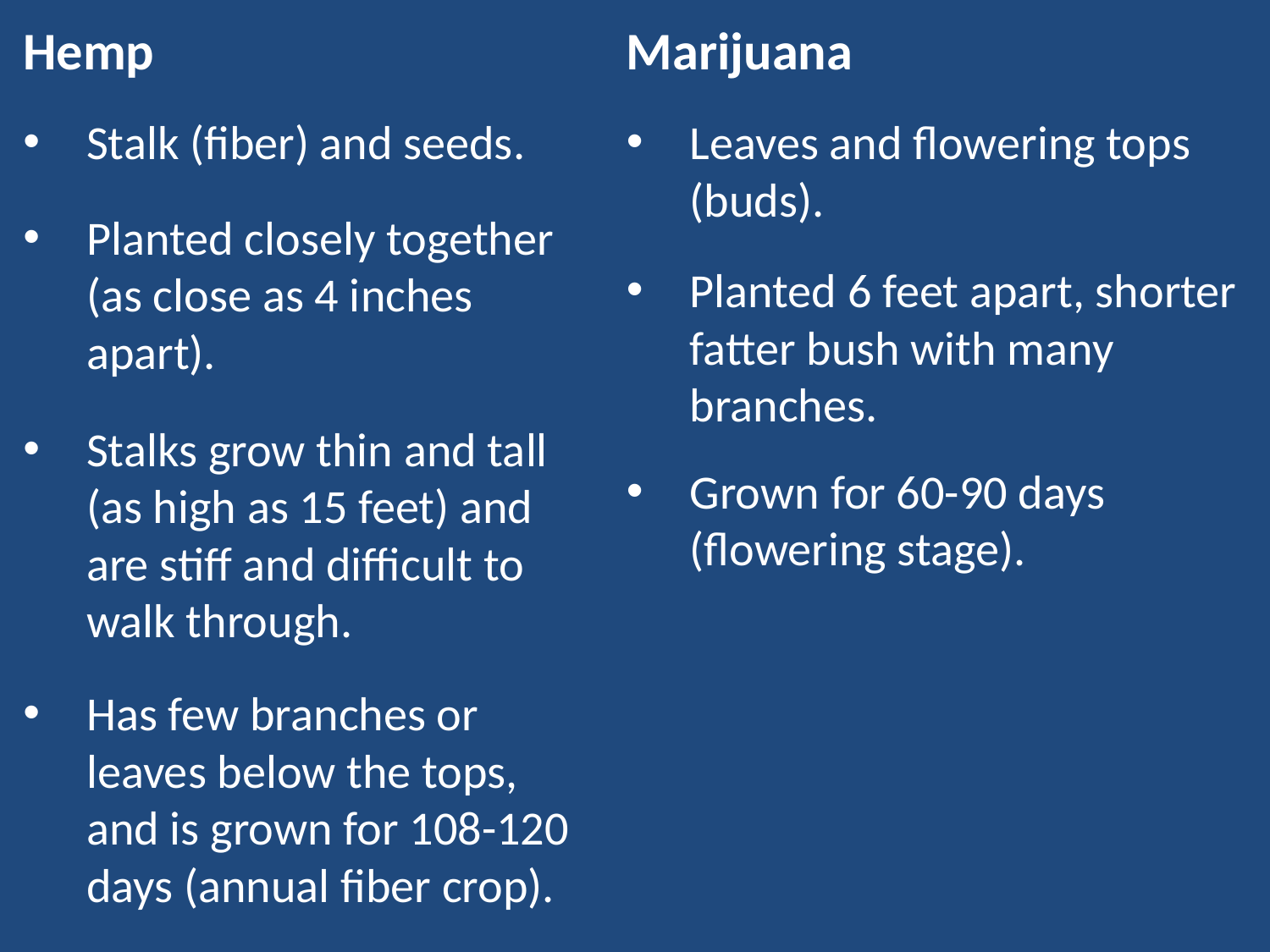

Hemp
Marijuana
Stalk (fiber) and seeds.
Leaves and flowering tops (buds).
Planted closely together (as close as 4 inches apart).
Planted 6 feet apart, shorter fatter bush with many branches.
Stalks grow thin and tall (as high as 15 feet) and are stiff and difficult to walk through.
Grown for 60-90 days (flowering stage).
Has few branches or leaves below the tops, and is grown for 108-120 days (annual fiber crop).